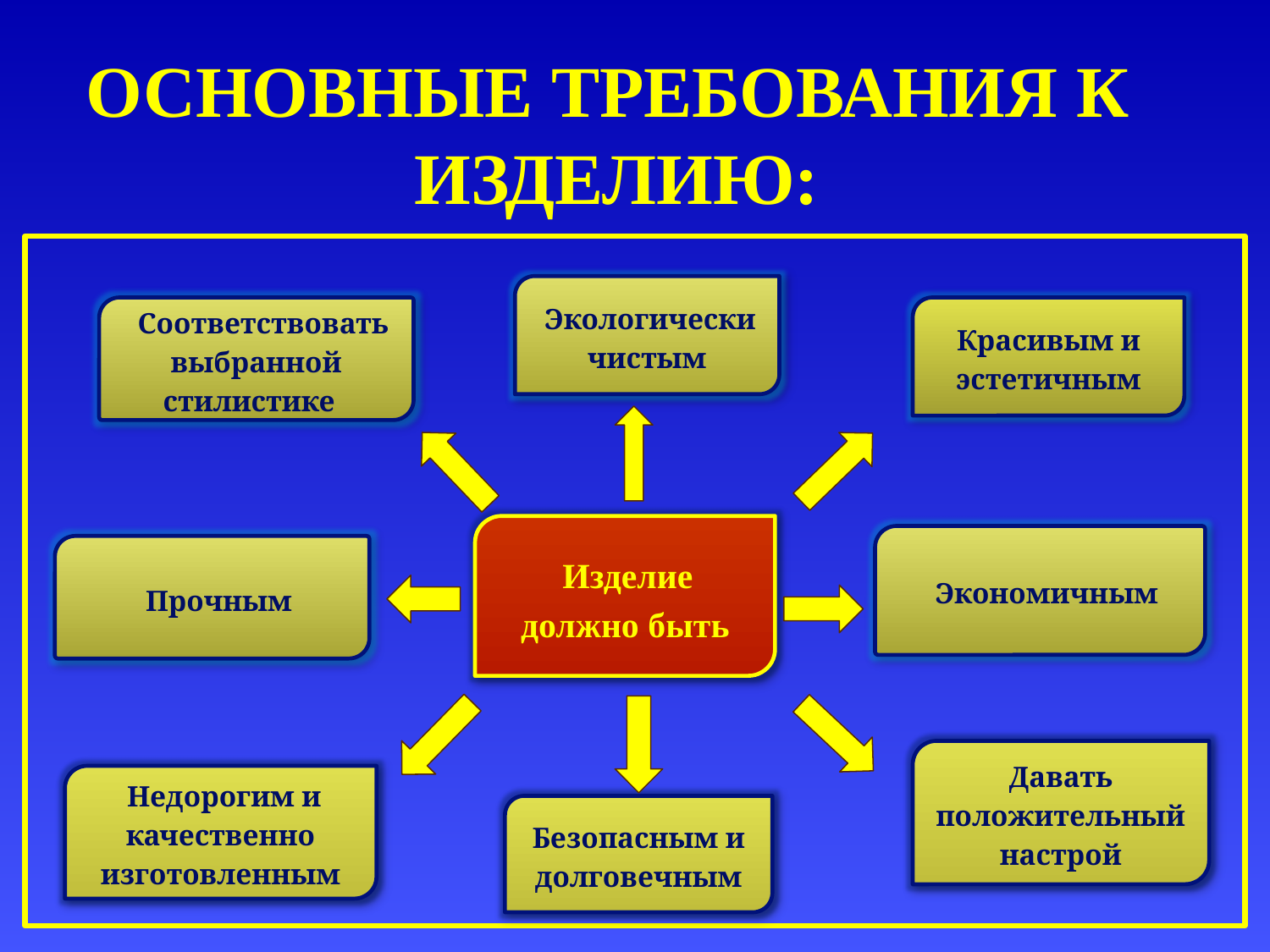

# Основные требования к  изделию:

 Экологически чистым
  Соответствовать выбранной стилистике
Красивым и эстетичным

 Изделие должно быть
  Экономичным
  Прочным

Давать положительный настрой
 Недорогим и качественно изготовленным
Безопасным и долговечным